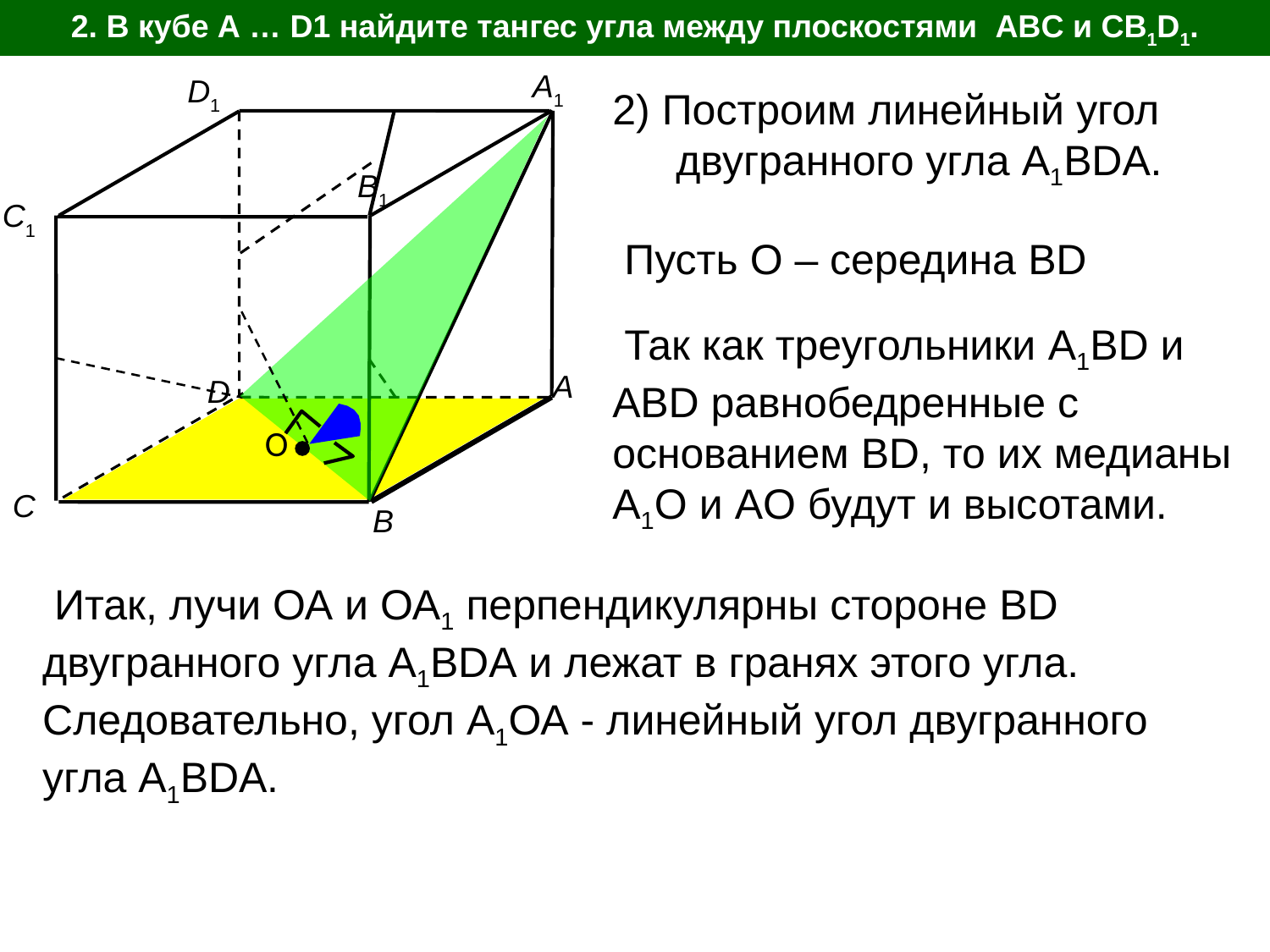

2. В кубе А … D1 найдите тангес угла между плоскостями  ABC и CB1D1.
A1
D1

B1
C1

A
D

C
B

2) Построим линейный угол двугранного угла A1BDА.

 Пусть О – середина BD
 Так как треугольники A1BD и ABD равнобедренные с основанием BD, то их медианы  A1O и AO будут и высотами.

О

 Итак, лучи ОА и ОА1 перпендикулярны стороне BD двугранного угла A1BDА и лежат в гранях этого угла.
Следовательно, угол А1ОА - линейный угол двугранного угла A1BDА.